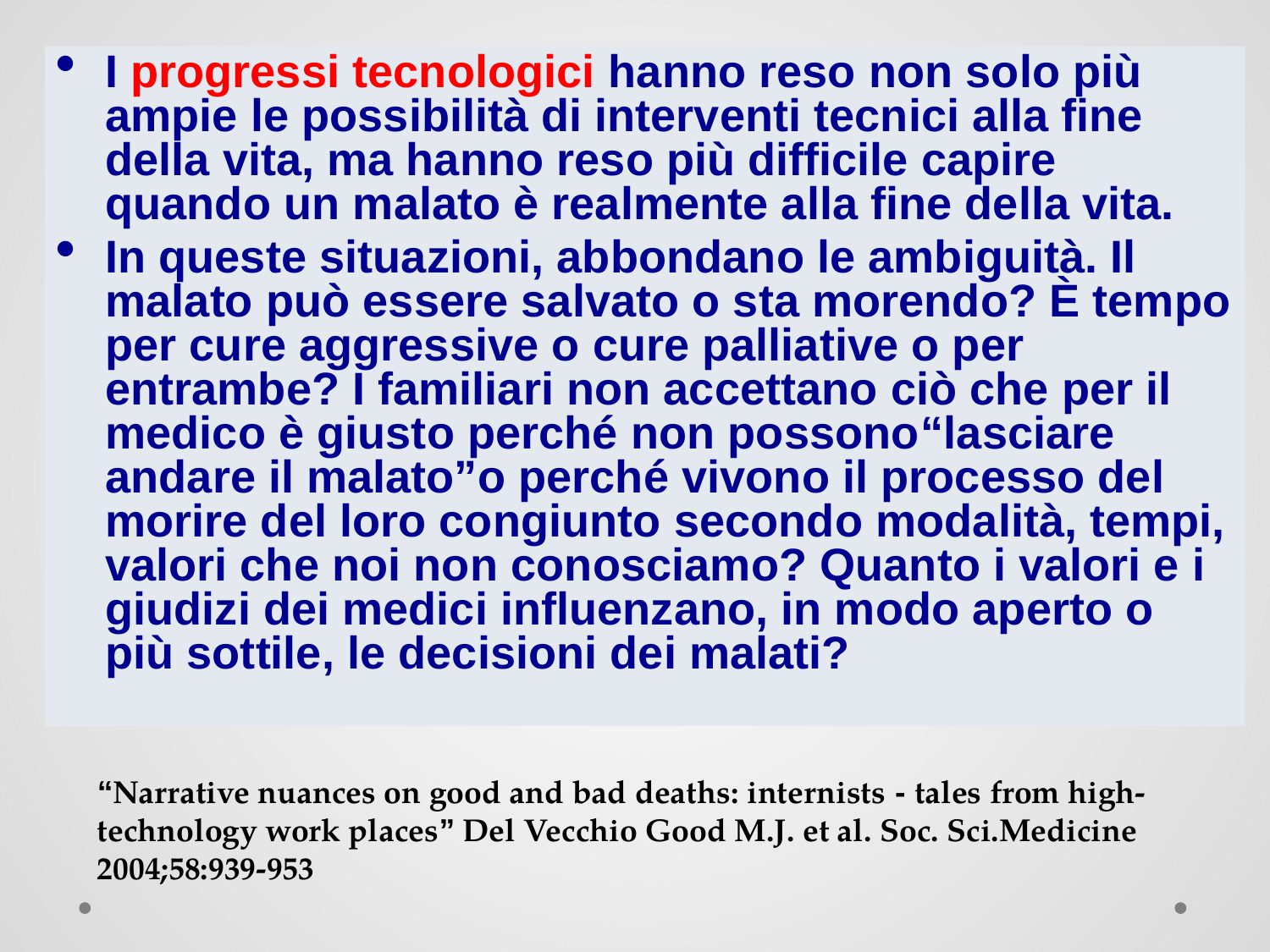

I progressi tecnologici hanno reso non solo più ampie le possibilità di interventi tecnici alla fine della vita, ma hanno reso più difficile capire quando un malato è realmente alla fine della vita.
In queste situazioni, abbondano le ambiguità. Il malato può essere salvato o sta morendo? È tempo per cure aggressive o cure palliative o per entrambe? I familiari non accettano ciò che per il medico è giusto perché non possono“lasciare andare il malato”o perché vivono il processo del morire del loro congiunto secondo modalità, tempi, valori che noi non conosciamo? Quanto i valori e i giudizi dei medici influenzano, in modo aperto o più sottile, le decisioni dei malati?

“Narrative nuances on good and bad deaths: internists - tales from high-technology work places” Del Vecchio Good M.J. et al. Soc. Sci.Medicine 2004;58:939-953